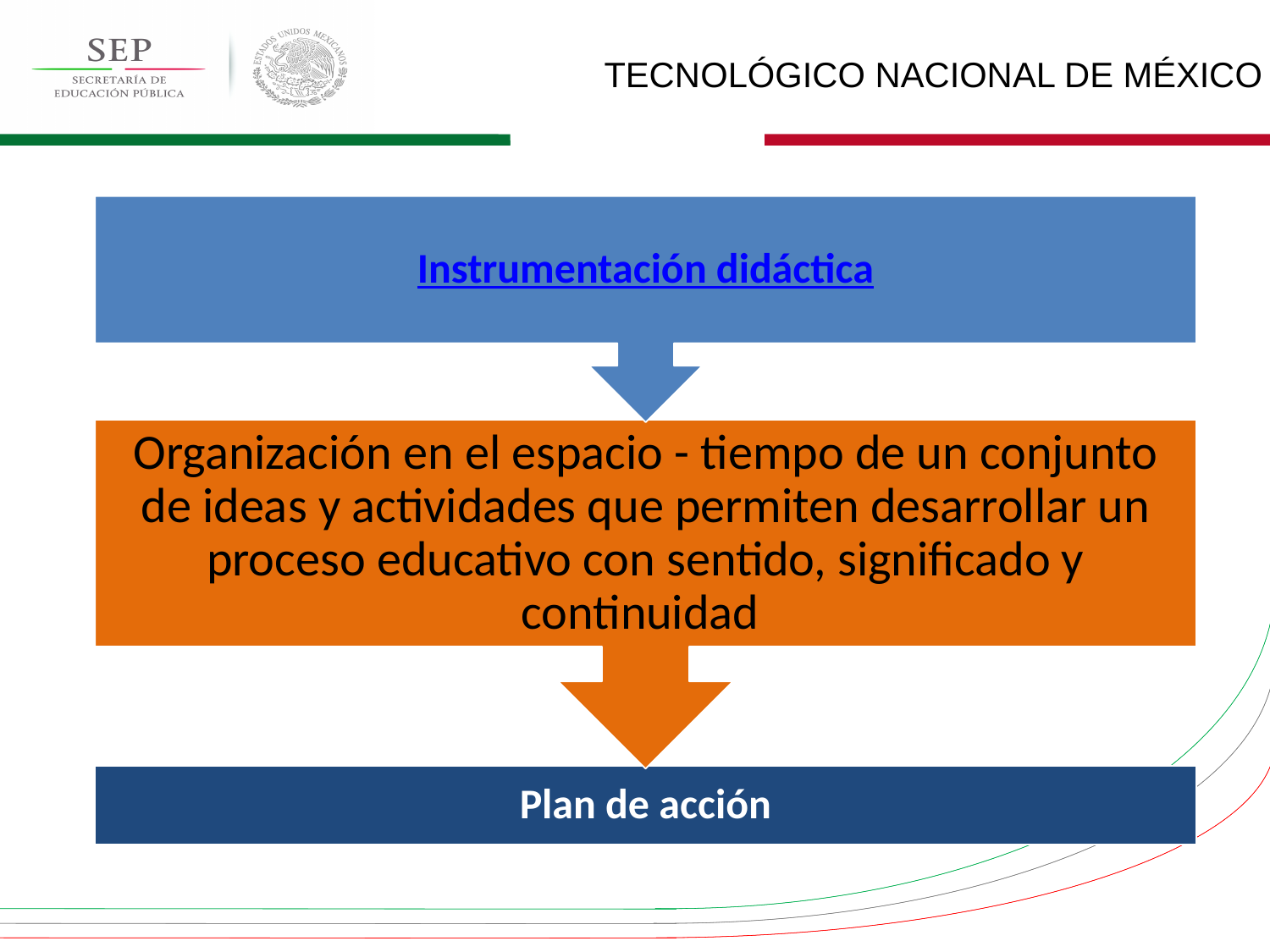

Plan de acción
Organización en el espacio - tiempo de un conjunto de ideas y actividades que permiten desarrollar un proceso educativo con sentido, significado y continuidad
Instrumentación didáctica